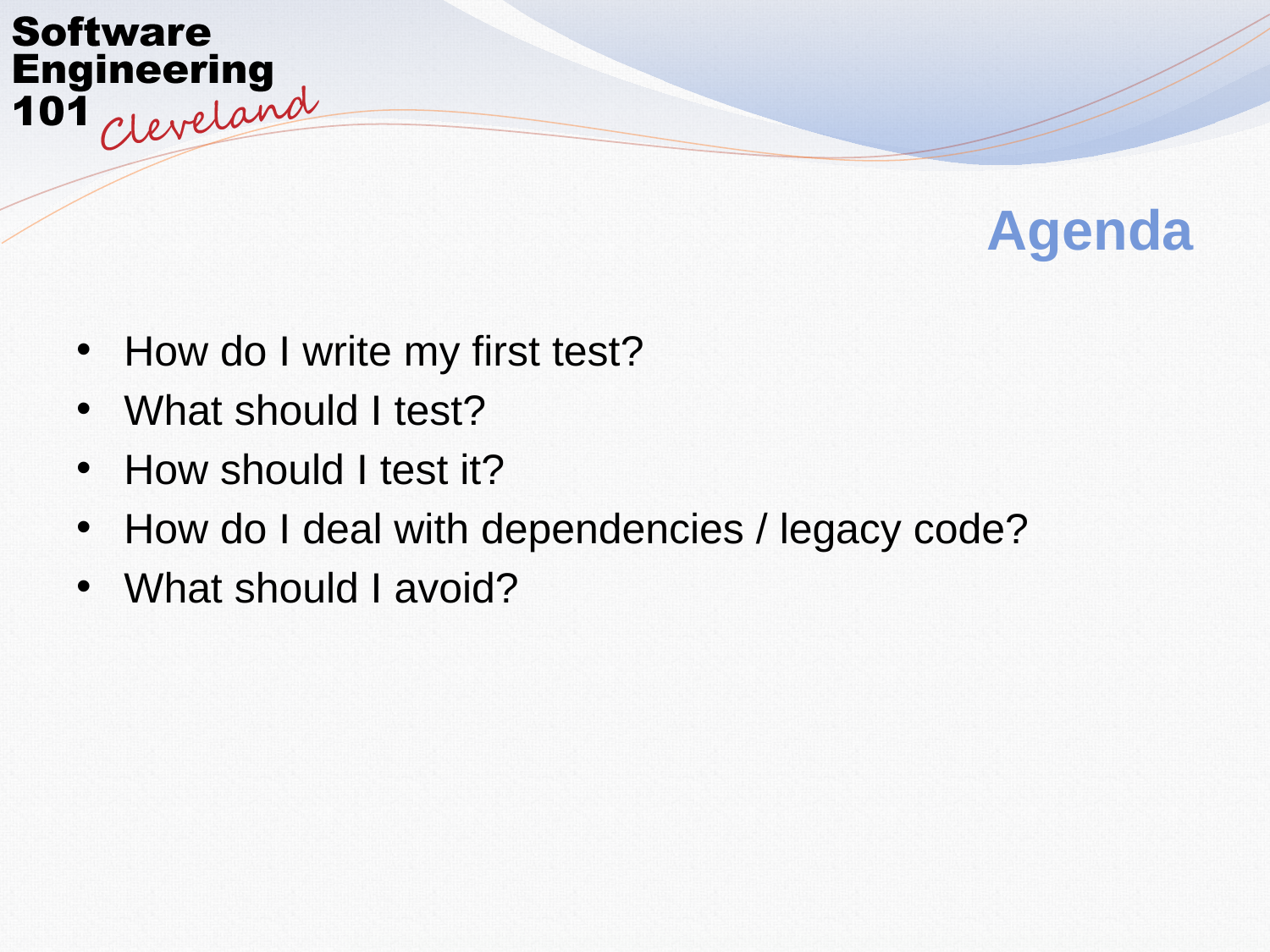

# Agenda
How do I write my first test?
What should I test?
How should I test it?
How do I deal with dependencies / legacy code?
What should I avoid?